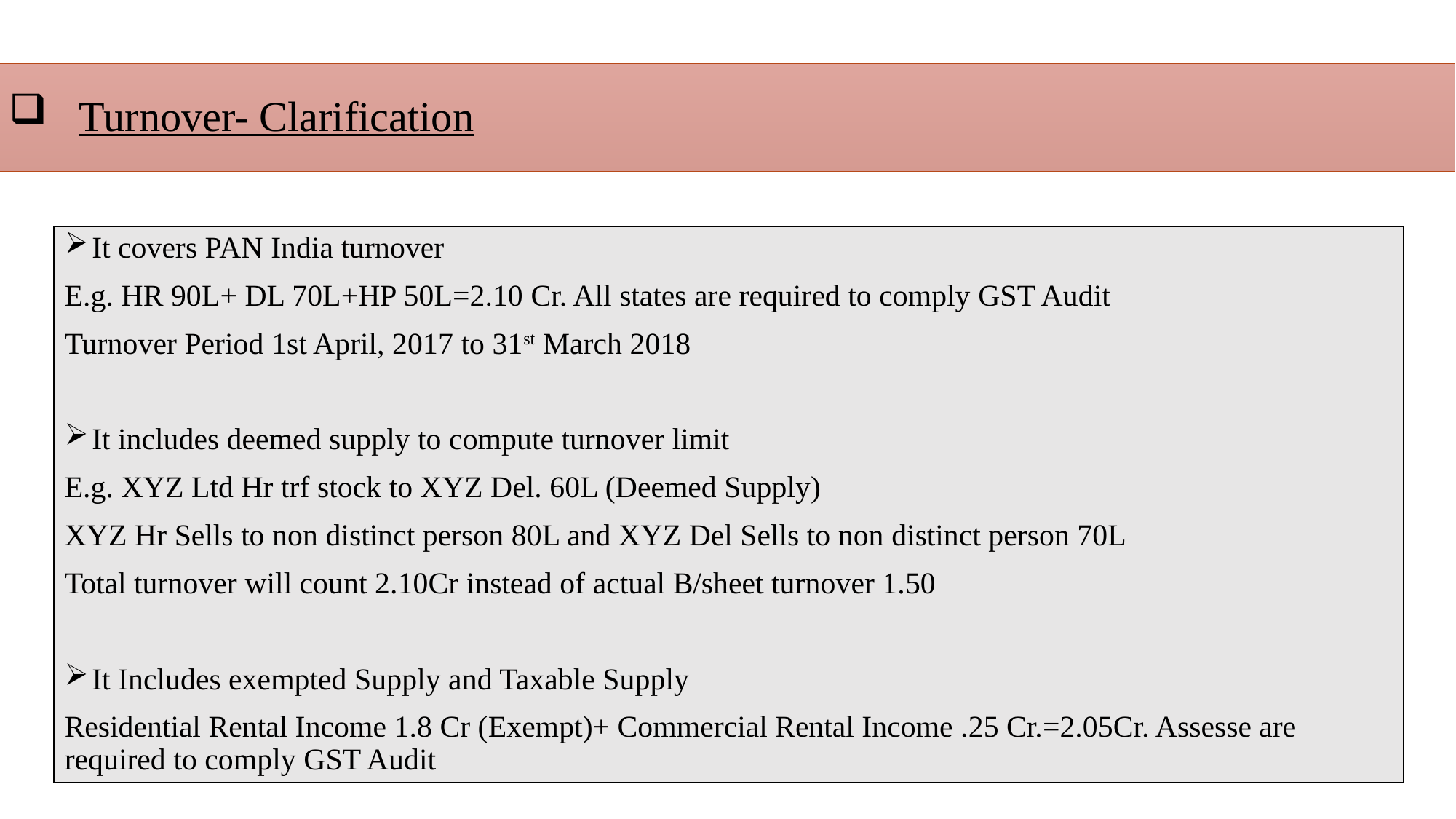

# Turnover- Clarification
It covers PAN India turnover
E.g. HR 90L+ DL 70L+HP 50L=2.10 Cr. All states are required to comply GST Audit
Turnover Period 1st April, 2017 to 31st March 2018

It includes deemed supply to compute turnover limit
E.g. XYZ Ltd Hr trf stock to XYZ Del. 60L (Deemed Supply)
XYZ Hr Sells to non distinct person 80L and XYZ Del Sells to non distinct person 70L
Total turnover will count 2.10Cr instead of actual B/sheet turnover 1.50

It Includes exempted Supply and Taxable Supply
Residential Rental Income 1.8 Cr (Exempt)+ Commercial Rental Income .25 Cr.=2.05Cr. Assesse are required to comply GST Audit